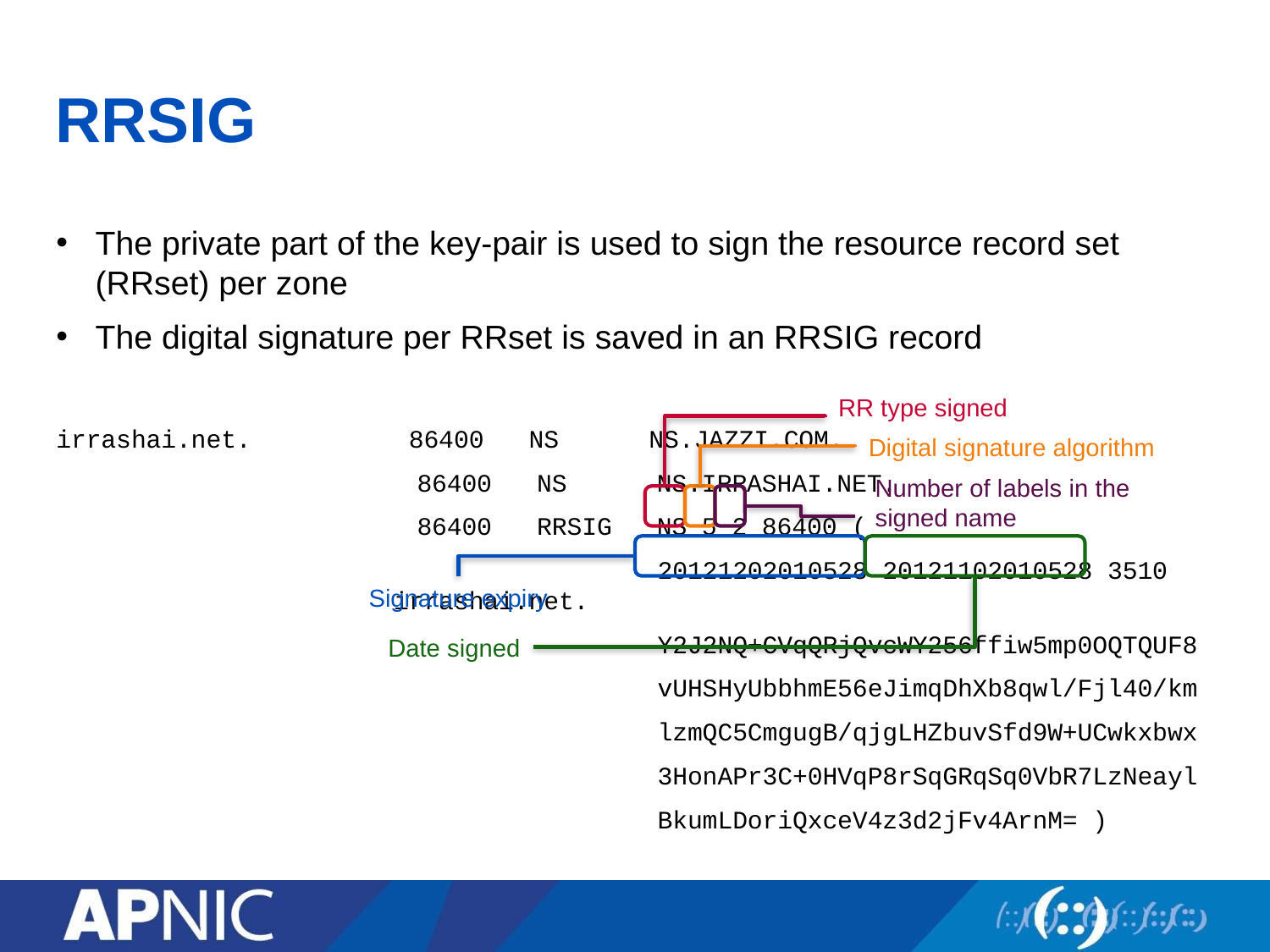

# RRSIG
The private part of the key-pair is used to sign the resource record set (RRset) per zone
The digital signature per RRset is saved in an RRSIG record

irrashai.net. 	       86400   NS      NS.JAZZI.COM.
                        86400   NS      NS.IRRASHAI.NET.
                        86400   RRSIG   NS 5 2 86400 (
                                        20121202010528 20121102010528 3510 				      irrashai.net.
                                        Y2J2NQ+CVqQRjQvcWY256ffiw5mp0OQTQUF8
                                        vUHSHyUbbhmE56eJimqDhXb8qwl/Fjl40/km
                                        lzmQC5CmgugB/qjgLHZbuvSfd9W+UCwkxbwx
                                        3HonAPr3C+0HVqP8rSqGRqSq0VbR7LzNeayl
                                        BkumLDoriQxceV4z3d2jFv4ArnM= )
RR type signed

Digital signature algorithm

Number of labels in the
signed name

Signature expiry

Date signed